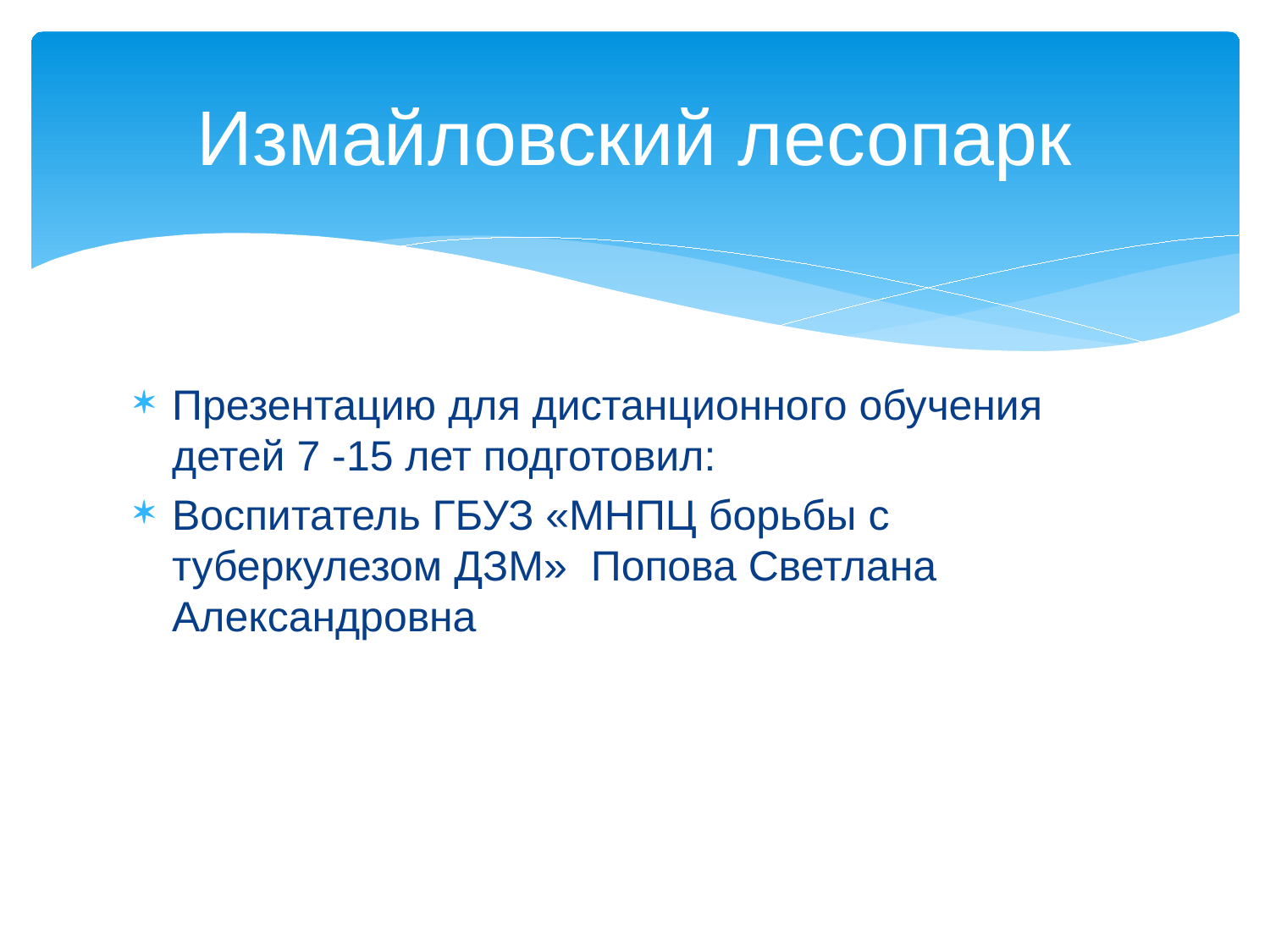

# Измайловский лесопарк
Презентацию для дистанционного обучения детей 7 -15 лет подготовил:
Воспитатель ГБУЗ «МНПЦ борьбы с туберкулезом ДЗМ»  Попова Светлана Александровна